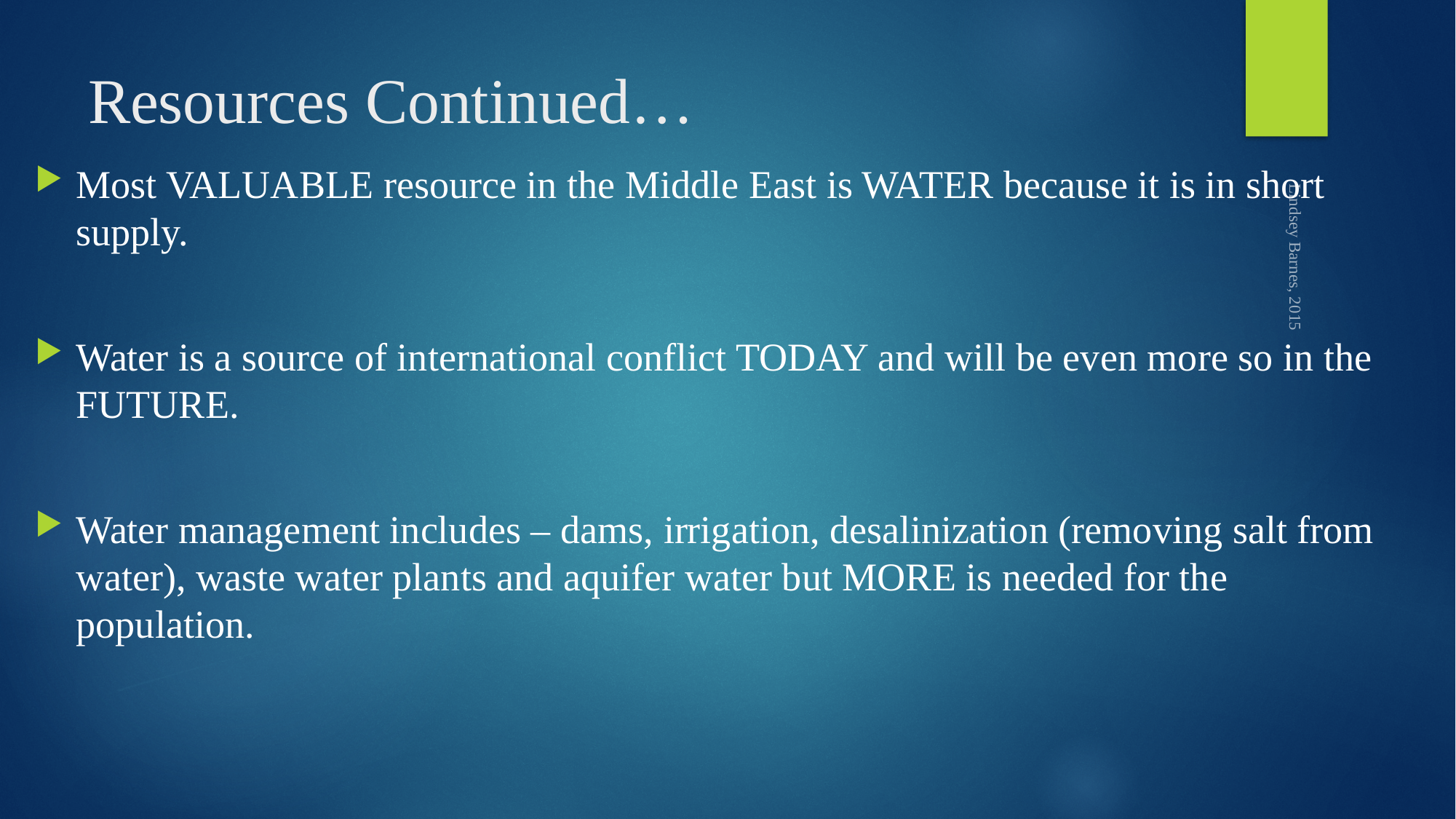

# Resources Continued…
Most VALUABLE resource in the Middle East is WATER because it is in short supply.

Water is a source of international conflict TODAY and will be even more so in the FUTURE.

Water management includes – dams, irrigation, desalinization (removing salt from water), waste water plants and aquifer water but MORE is needed for the population.

Lindsey Barnes, 2015